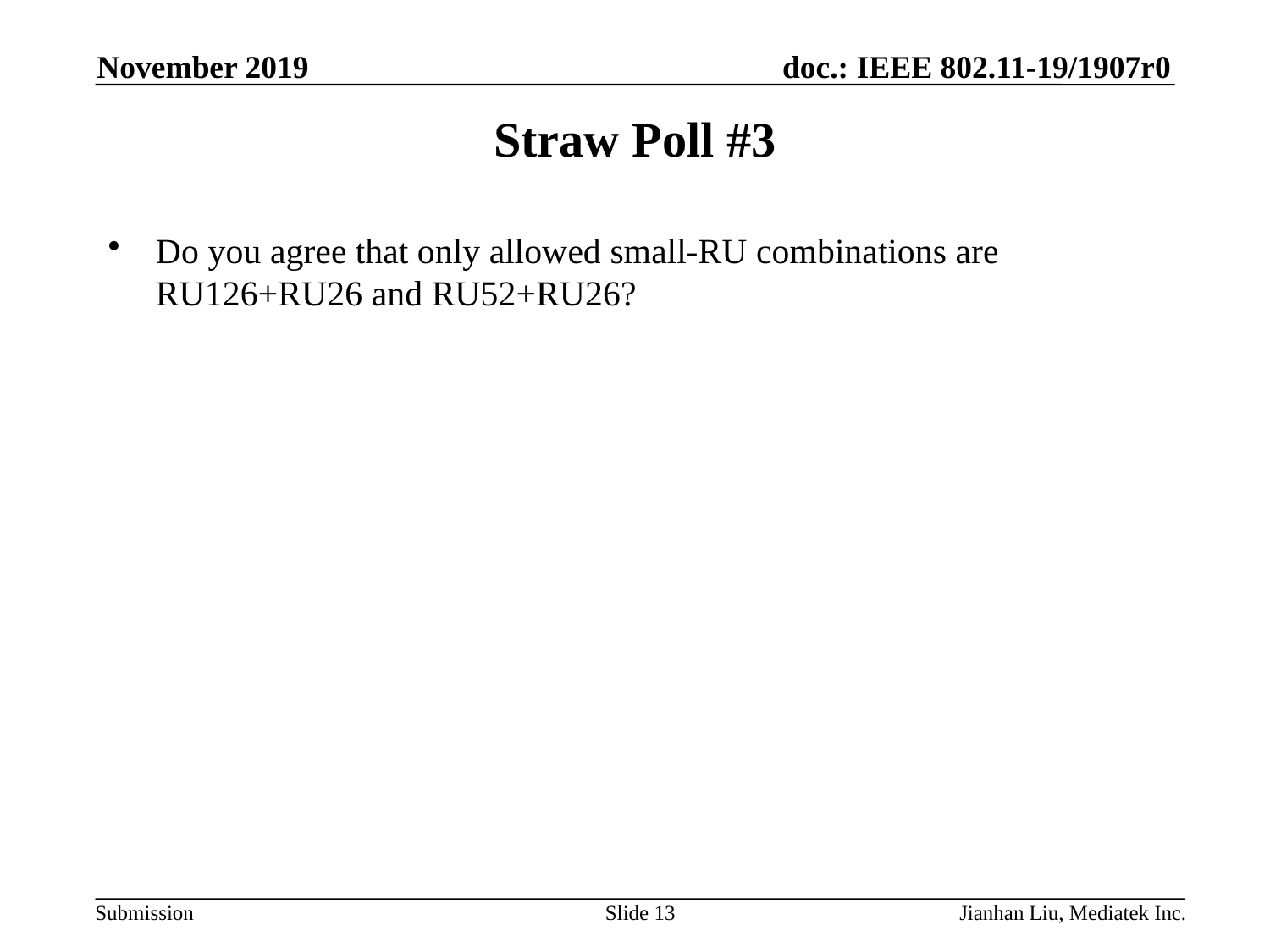

November 2019
# Straw Poll #3
Do you agree that only allowed small-RU combinations are RU126+RU26 and RU52+RU26?
Slide 13
Jianhan Liu, Mediatek Inc.